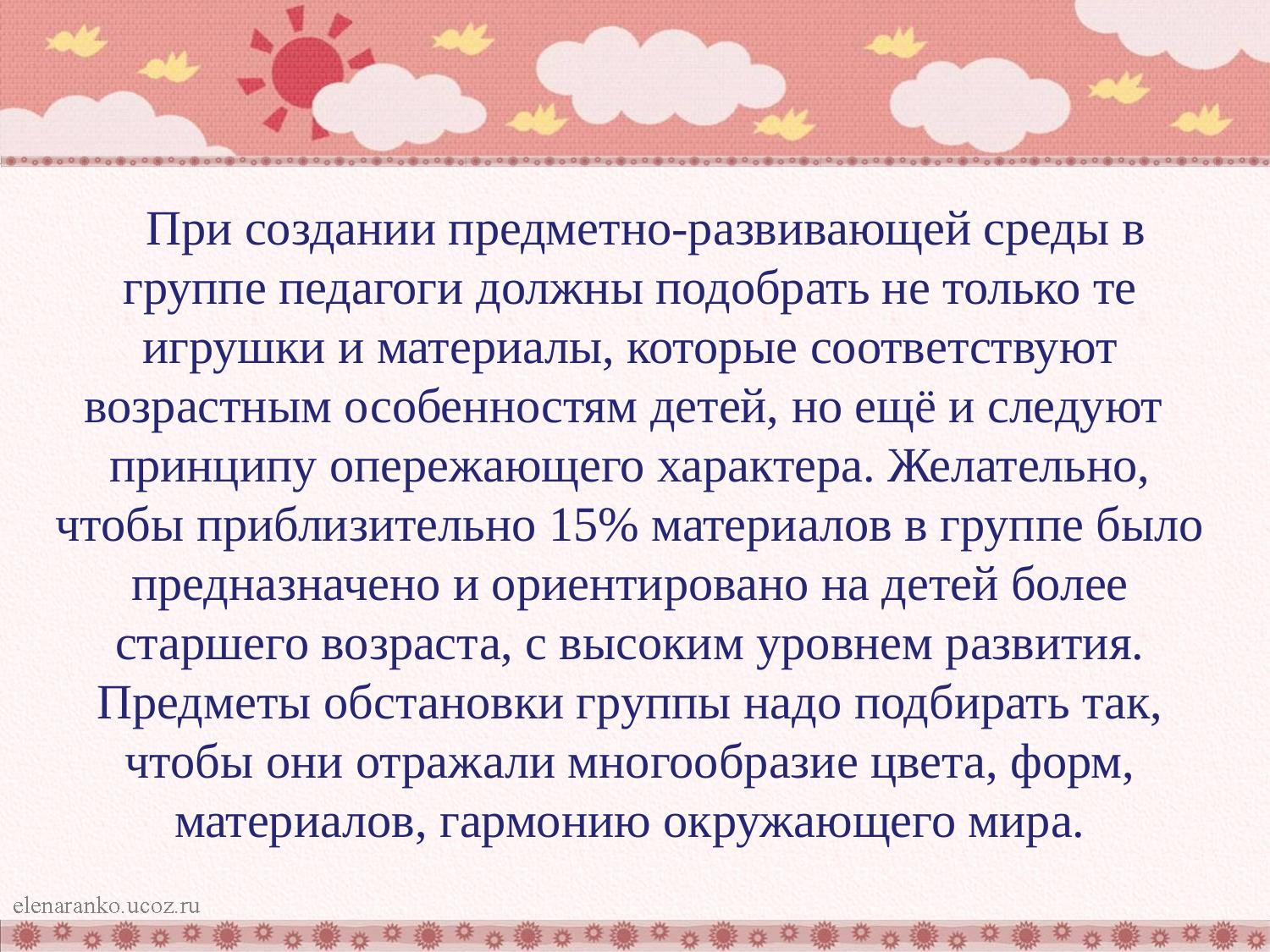

При создании предметно-развивающей среды в группе педагоги должны подобрать не только те игрушки и материалы, которые соответствуют возрастным особенностям детей, но ещё и следуют  принципу опережающего характера. Желательно, чтобы приблизительно 15% материалов в группе было предназначено и ориентировано на детей более старшего возраста, с высоким уровнем развития. Предметы обстановки группы надо подбирать так, чтобы они отражали многообразие цвета, форм, материалов, гармонию окружающего мира.